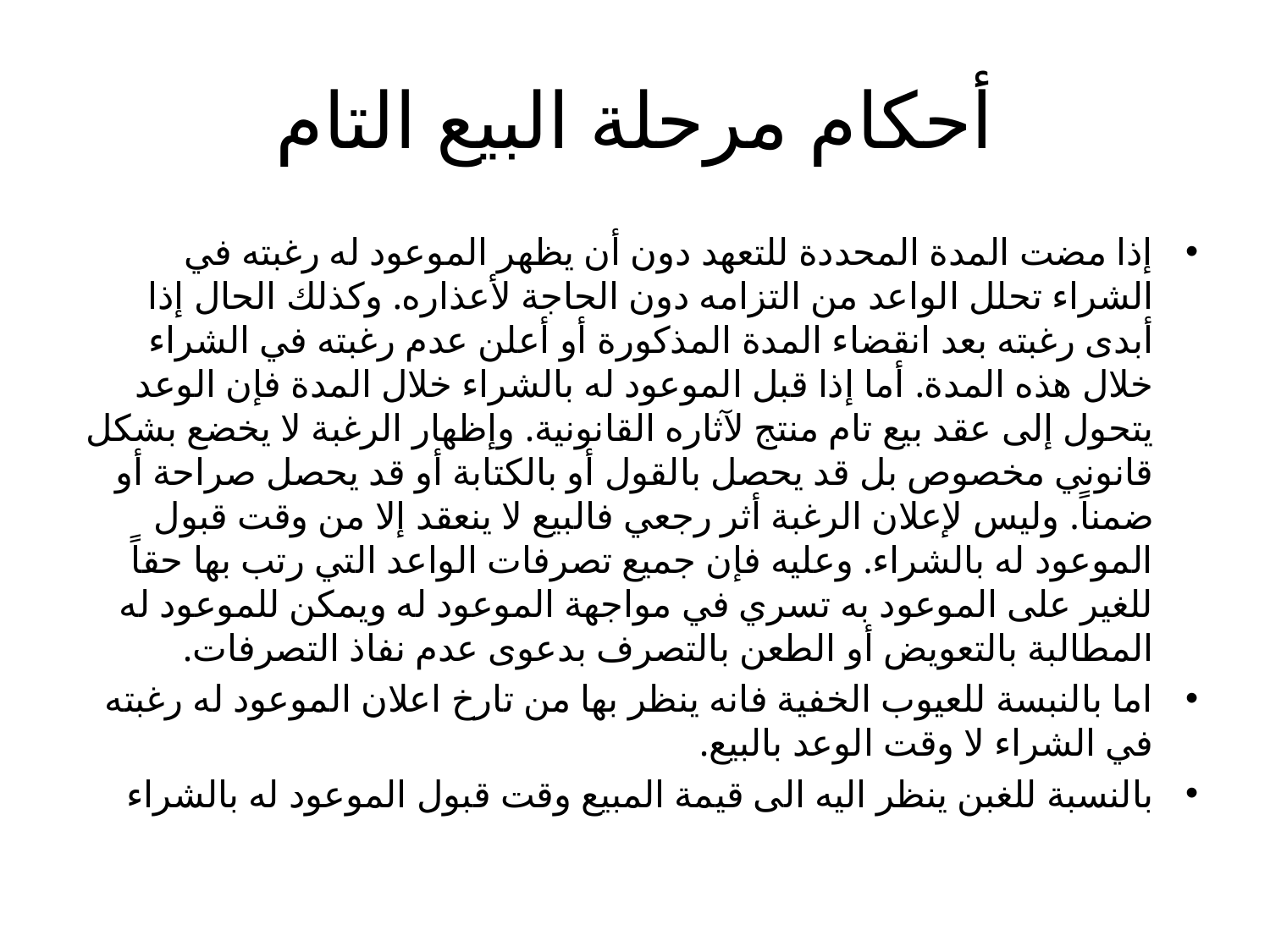

# أحكام مرحلة البيع التام
إذا مضت المدة المحددة للتعهد دون أن يظهر الموعود له رغبته في الشراء تحلل الواعد من التزامه دون الحاجة لأعذاره. وكذلك الحال إذا أبدى رغبته بعد انقضاء المدة المذكورة أو أعلن عدم رغبته في الشراء خلال هذه المدة. أما إذا قبل الموعود له بالشراء خلال المدة فإن الوعد يتحول إلى عقد بيع تام منتج لآثاره القانونية. وإظهار الرغبة لا يخضع بشكل قانوني مخصوص بل قد يحصل بالقول أو بالكتابة أو قد يحصل صراحة أو ضمناً. وليس لإعلان الرغبة أثر رجعي فالبيع لا ينعقد إلا من وقت قبول الموعود له بالشراء. وعليه فإن جميع تصرفات الواعد التي رتب بها حقاً للغير على الموعود به تسري في مواجهة الموعود له ويمكن للموعود له المطالبة بالتعويض أو الطعن بالتصرف بدعوى عدم نفاذ التصرفات.
اما بالنبسة للعيوب الخفية فانه ينظر بها من تارخ اعلان الموعود له رغبته في الشراء لا وقت الوعد بالبيع.
بالنسبة للغبن ينظر اليه الى قيمة المبيع وقت قبول الموعود له بالشراء